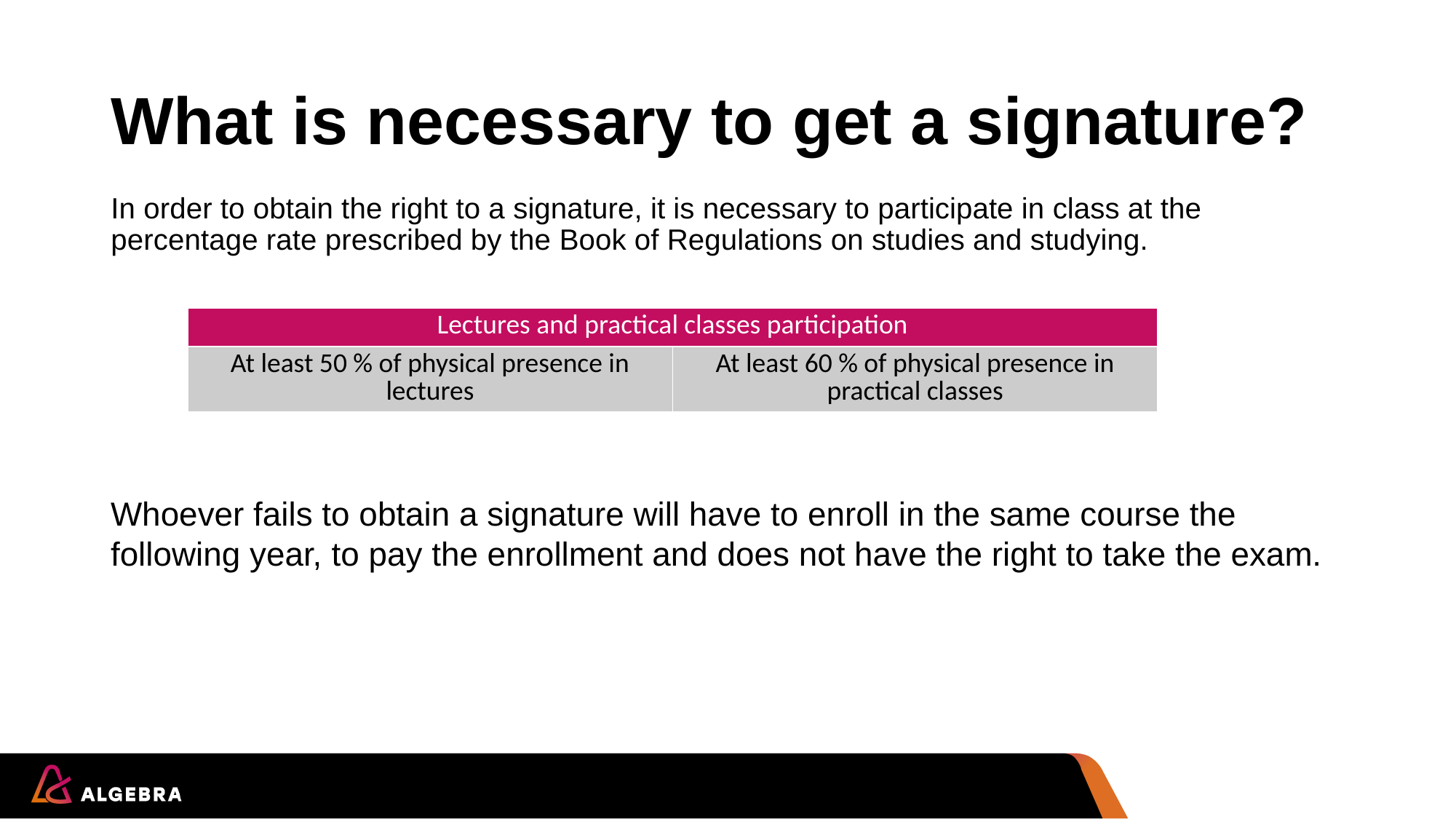

# What is necessary to get a signature?
In order to obtain the right to a signature, it is necessary to participate in class at the percentage rate prescribed by the Book of Regulations on studies and studying.
| Lectures and practical classes participation |  |
| --- | --- |
| At least 50 % of physical presence in lectures | At least 60 % of physical presence in practical classes |
Whoever fails to obtain a signature will have to enroll in the same course the following year, to pay the enrollment and does not have the right to take the exam.